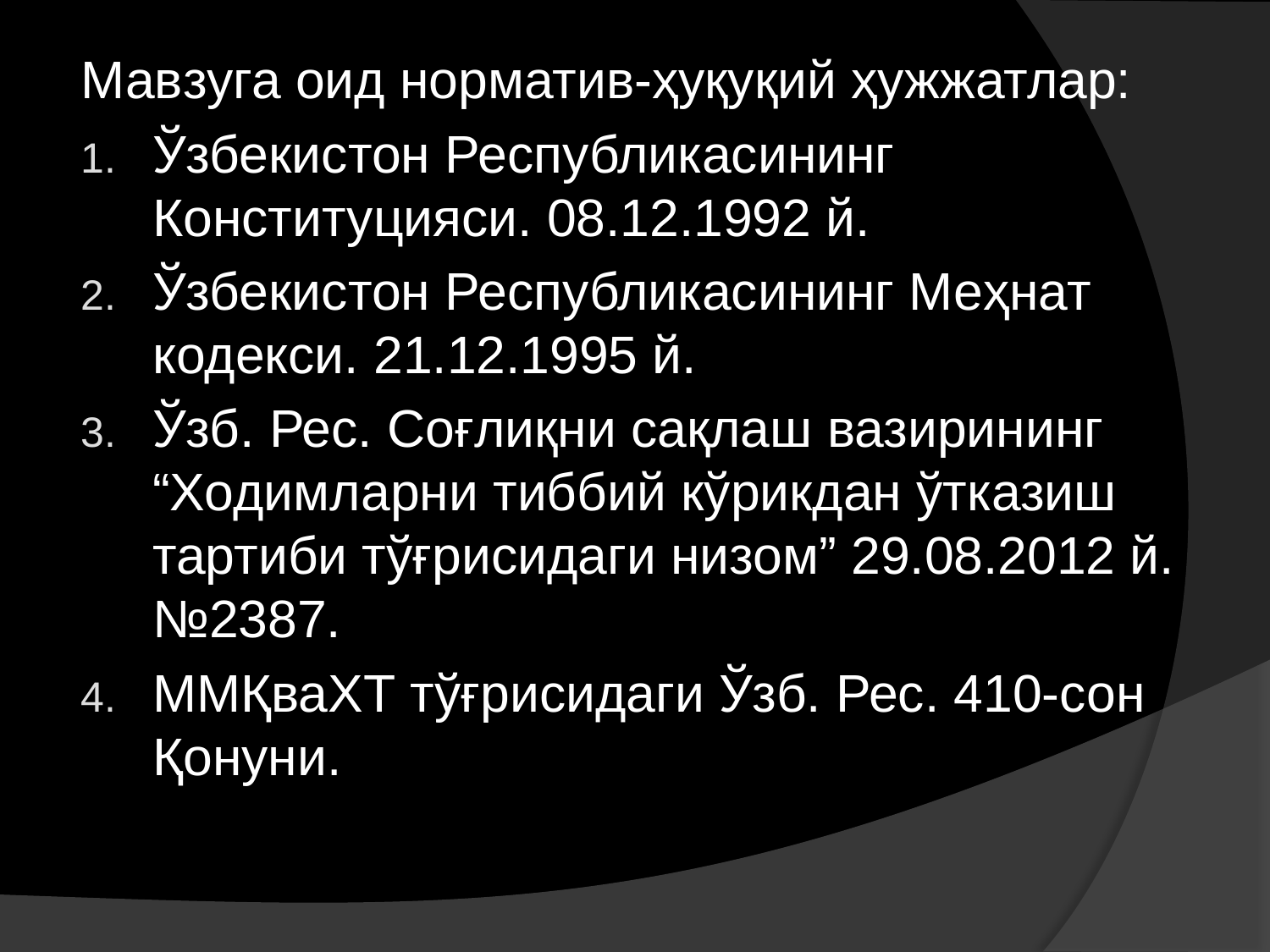

Мавзуга оид норматив-ҳуқуқий ҳужжатлар:
Ўзбекистон Республикасининг Конституцияси. 08.12.1992 й.
Ўзбекистон Республикасининг Меҳнат кодекси. 21.12.1995 й.
Ўзб. Рес. Соғлиқни сақлаш вазирининг “Ходимларни тиббий кўрикдан ўтказиш тартиби тўғрисидаги низом” 29.08.2012 й. №2387.
ММҚваХТ тўғрисидаги Ўзб. Рес. 410-сон Қонуни.